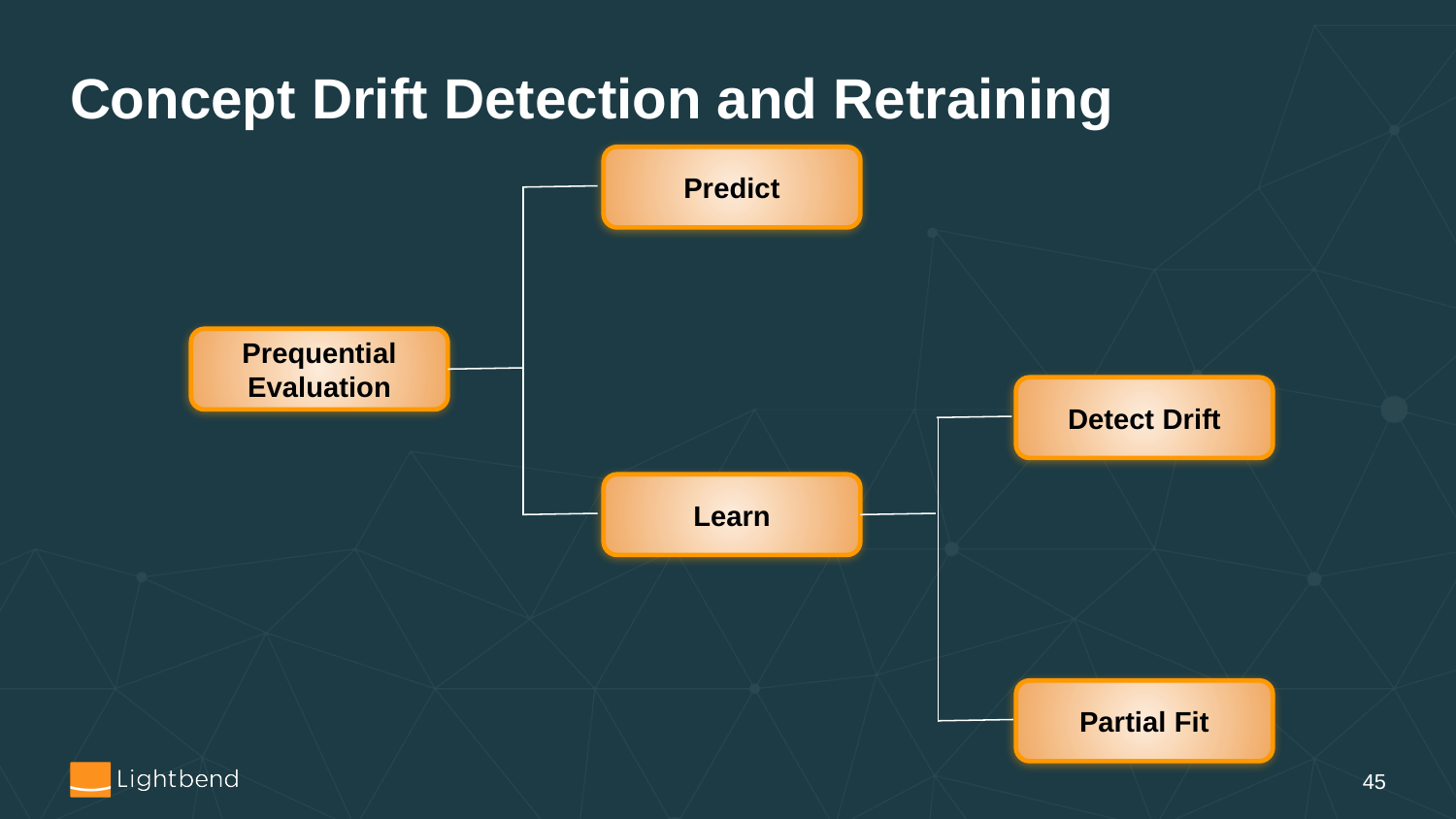

# Concept Drift Detection and Retraining
Predict
Prequential
Evaluation
Detect Drift
Learn
Partial Fit
45